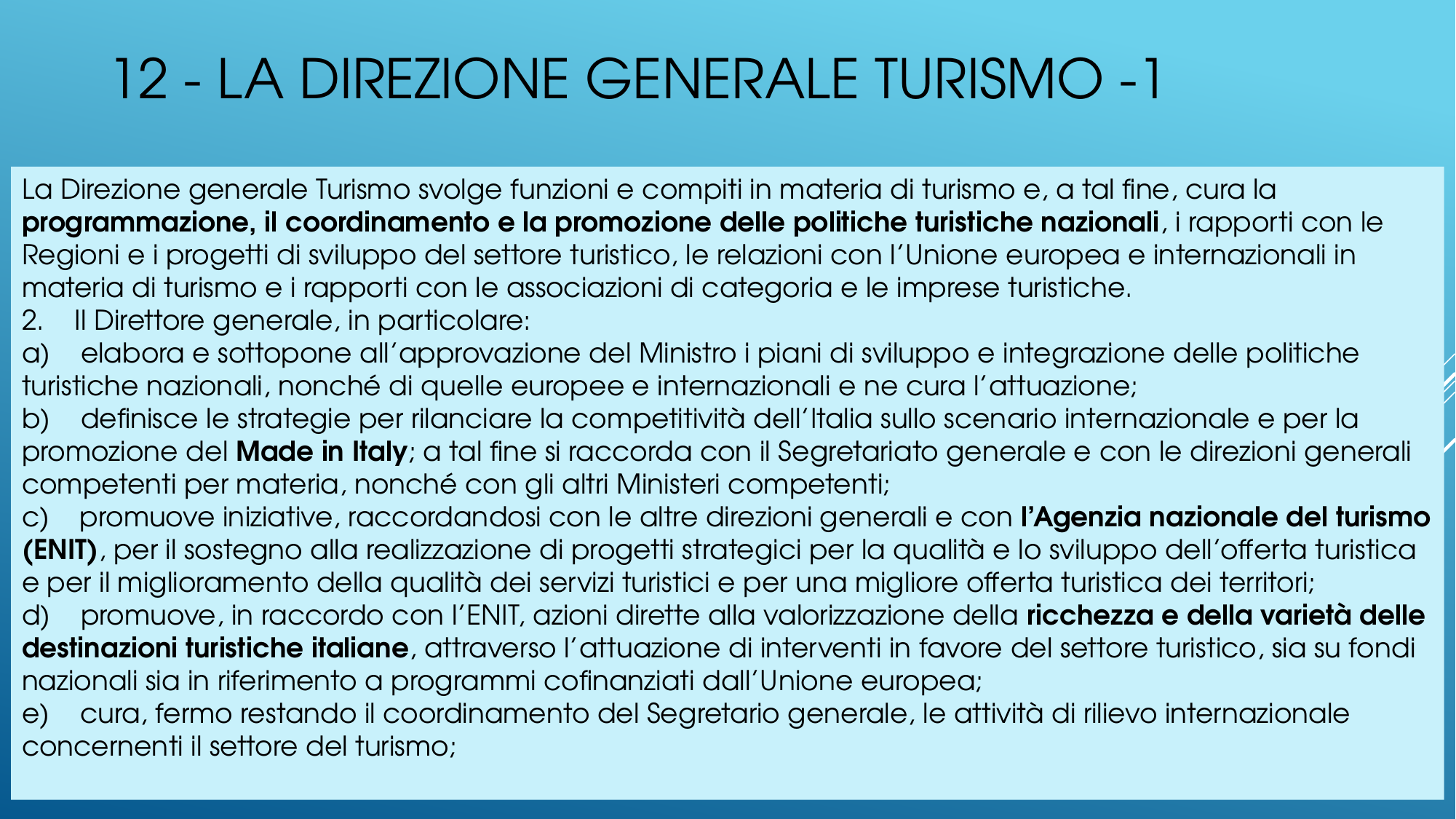

# 12 - LA DIREZIONE GENERALE turismo -1
La Direzione generale Turismo svolge funzioni e compiti in materia di turismo e, a tal fine, cura la programmazione, il coordinamento e la promozione delle politiche turistiche nazionali, i rapporti con le Regioni e i progetti di sviluppo del settore turistico, le relazioni con l’Unione europea e internazionali in materia di turismo e i rapporti con le associazioni di categoria e le imprese turistiche.
2.    Il Direttore generale, in particolare:
a)    elabora e sottopone all’approvazione del Ministro i piani di sviluppo e integrazione delle politiche turistiche nazionali, nonché di quelle europee e internazionali e ne cura l’attuazione;
b)    definisce le strategie per rilanciare la competitività dell’Italia sullo scenario internazionale e per la promozione del Made in Italy; a tal fine si raccorda con il Segretariato generale e con le direzioni generali competenti per materia, nonché con gli altri Ministeri competenti;
c)    promuove iniziative, raccordandosi con le altre direzioni generali e con l’Agenzia nazionale del turismo (ENIT), per il sostegno alla realizzazione di progetti strategici per la qualità e lo sviluppo dell’offerta turistica e per il miglioramento della qualità dei servizi turistici e per una migliore offerta turistica dei territori;
d)    promuove, in raccordo con l’ENIT, azioni dirette alla valorizzazione della ricchezza e della varietà delle destinazioni turistiche italiane, attraverso l’attuazione di interventi in favore del settore turistico, sia su fondi nazionali sia in riferimento a programmi cofinanziati dall’Unione europea;
e)    cura, fermo restando il coordinamento del Segretario generale, le attività di rilievo internazionale concernenti il settore del turismo;